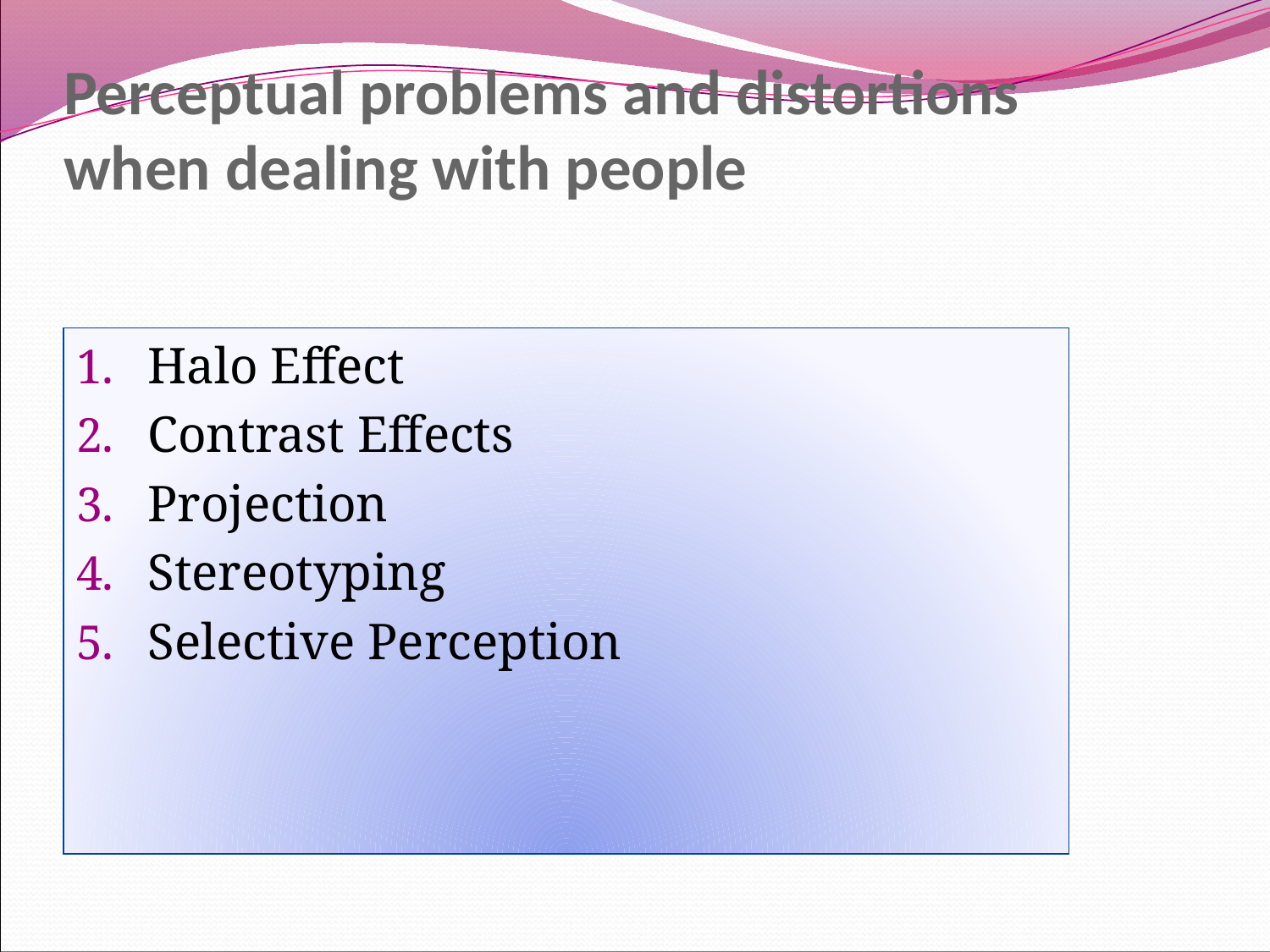

# Perceptual problems and distortions when dealing with people
Halo Effect
Contrast Effects
Projection
Stereotyping
Selective Perception